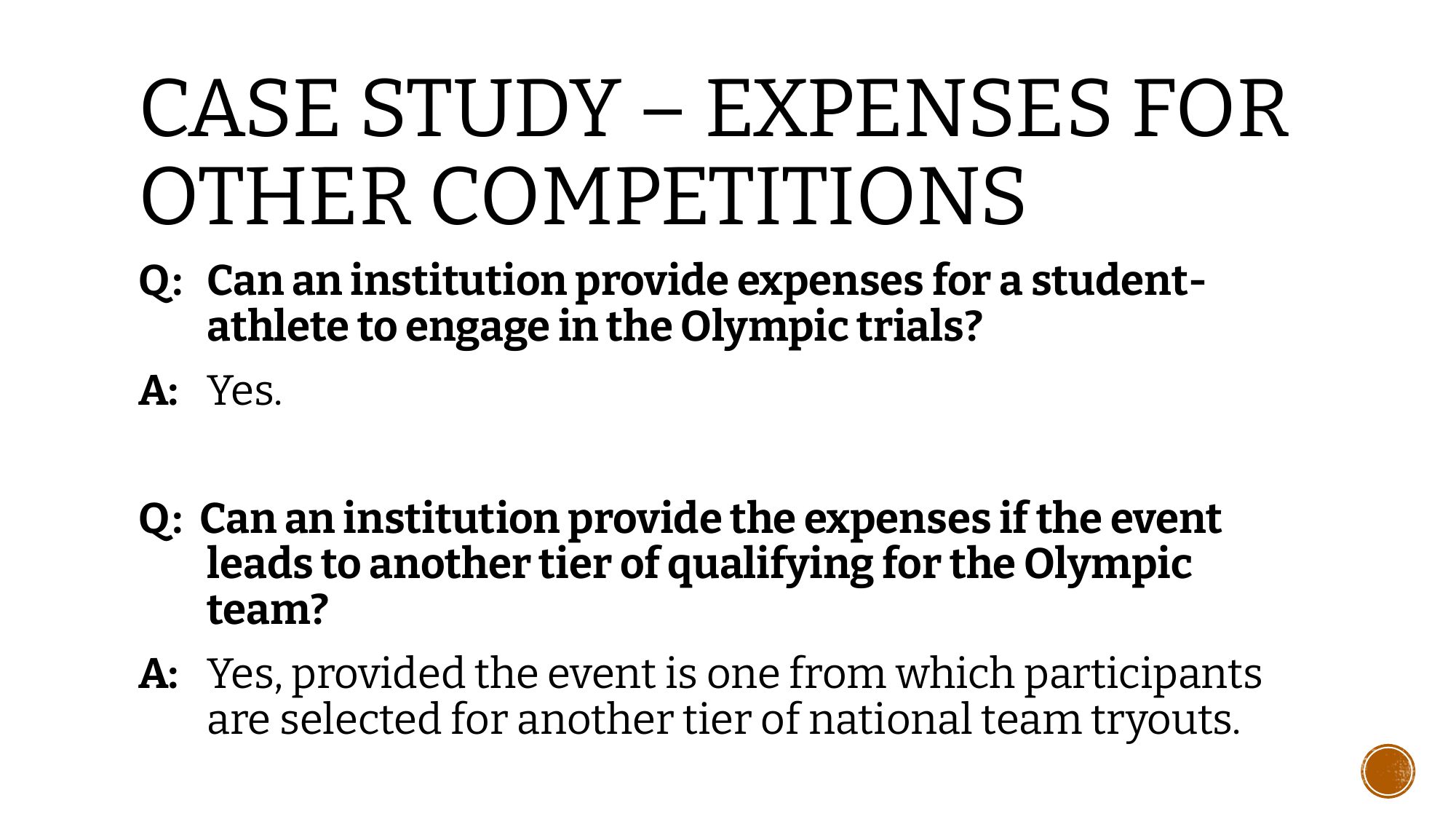

# Case study – Expenses for other competitions
Q:  	Can an institution provide expenses for a student-athlete to engage in the Olympic trials?
A:  	Yes.

Q:  Can an institution provide the expenses if the event leads to another tier of qualifying for the Olympic team?
A:  	Yes, provided the event is one from which participants are selected for another tier of national team tryouts.